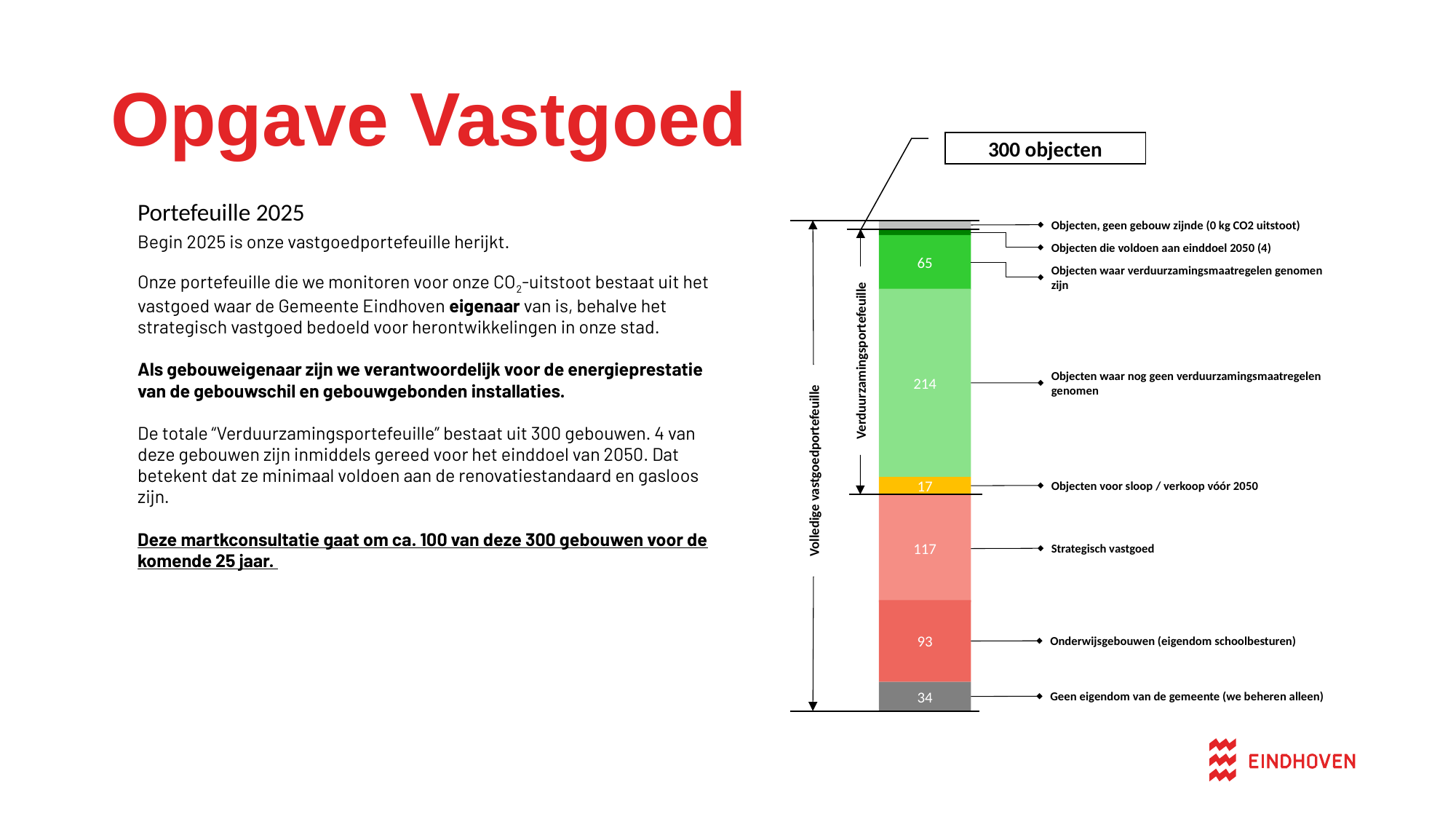

# Opgave Vastgoed
300 objecten
Portefeuille 2025

Begin 2025 is onze vastgoedportefeuille herijkt.

Onze portefeuille die we monitoren voor onze CO2-uitstoot bestaat uit het vastgoed waar de Gemeente Eindhoven eigenaar van is, behalve het strategisch vastgoed bedoeld voor herontwikkelingen in onze stad.

Als gebouweigenaar zijn we verantwoordelijk voor de energieprestatie van de gebouwschil en gebouwgebonden installaties.

De totale “Verduurzamingsportefeuille” bestaat uit 300 gebouwen. 4 van deze gebouwen zijn inmiddels gereed voor het einddoel van 2050. Dat betekent dat ze minimaal voldoen aan de renovatiestandaard en gasloos zijn.

Deze martkconsultatie gaat om ca. 100 van deze 300 gebouwen voor de komende 25 jaar.

Objecten, geen gebouw zijnde (0 kg CO2 uitstoot)

Objecten die voldoen aan einddoel 2050 (4)
65
Objecten waar verduurzamingsmaatregelen genomen zijn
Verduurzamingsportefeuille
214
Objecten waar nog geen verduurzamingsmaatregelen genomen
Volledige vastgoedportefeuille
Objecten voor sloop / verkoop vóór 2050
17
117
Strategisch vastgoed
93
Onderwijsgebouwen (eigendom schoolbesturen)
34
Geen eigendom van de gemeente (we beheren alleen)